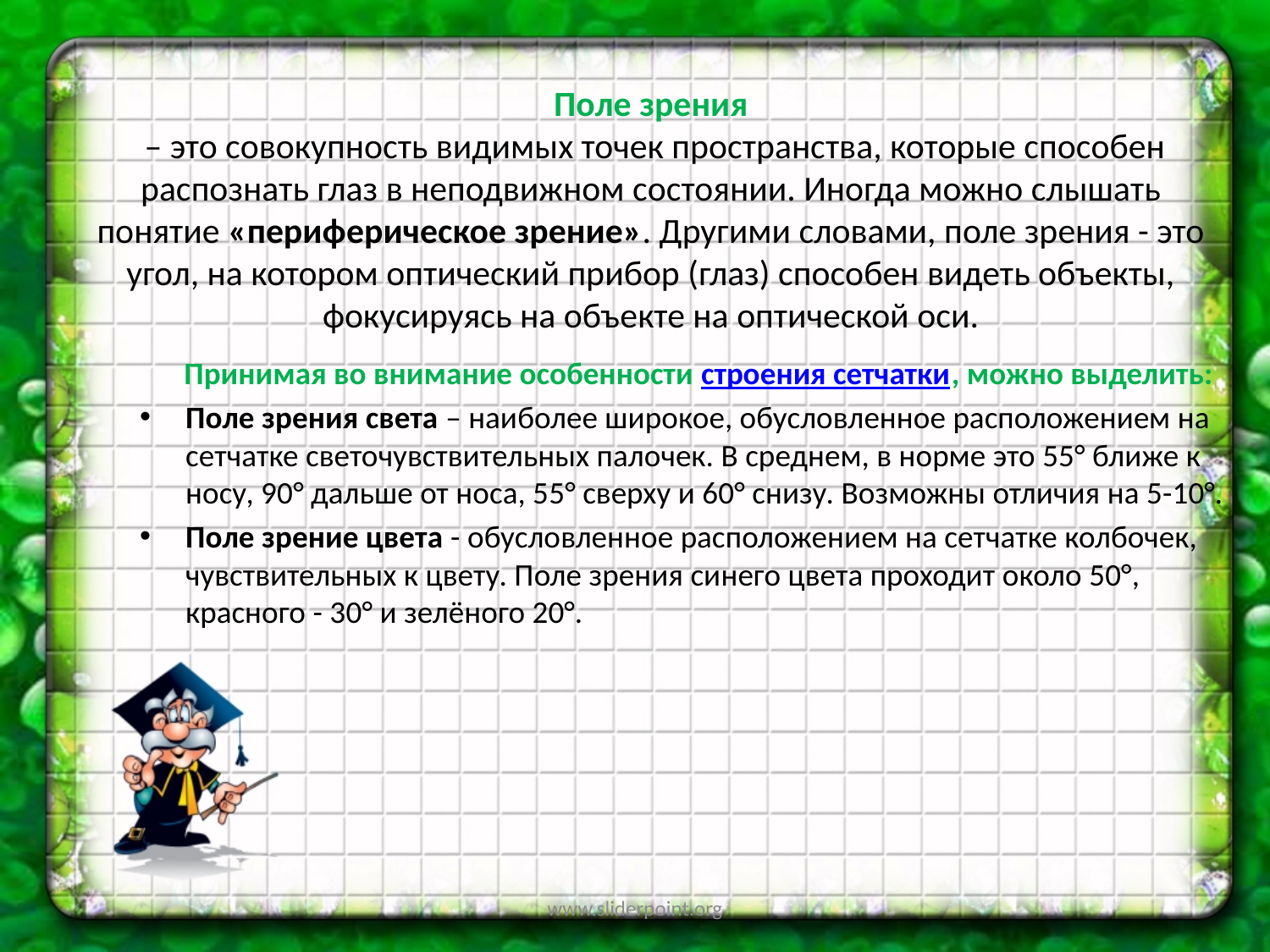

# Поле зрения  – это совокупность видимых точек пространства, которые способен распознать глаз в неподвижном состоянии. Иногда можно слышать понятие «периферическое зрение». Другими словами, поле зрения - это угол, на котором оптический прибор (глаз) способен видеть объекты, фокусируясь на объекте на оптической оси.
Принимая во внимание особенности строения сетчатки, можно выделить:
Поле зрения света – наиболее широкое, обусловленное расположением на сетчатке светочувствительных палочек. В среднем, в норме это 55° ближе к носу, 90° дальше от носа, 55° сверху и 60° снизу. Возможны отличия на 5-10°.
Поле зрение цвета - обусловленное расположением на сетчатке колбочек, чувствительных к цвету. Поле зрения синего цвета проходит около 50°, красного - 30° и зелёного 20°.

www.sliderpoint.org